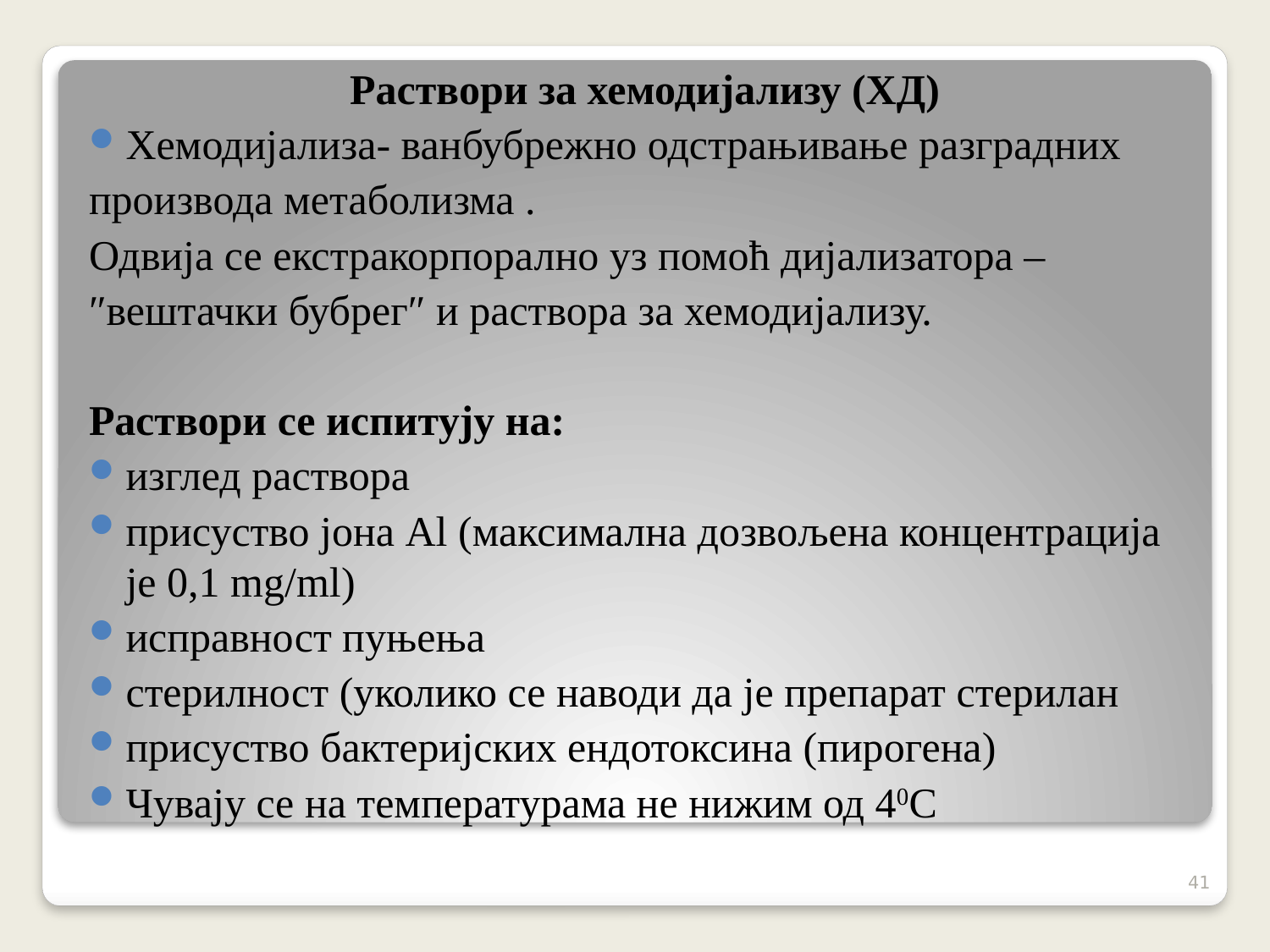

Раствори за хемодијализу (ХД)
Хемодијализа- ванбубрежно одстрањивање разградних
производа метаболизма .
Одвија се екстракорпорално уз помоћ дијализатора –
″вештачки бубрег″ и раствора за хемодијализу.

Раствори се испитују на:
изглед раствора
присуство јона Аl (максимална дозвољена концентрација је 0,1 mg/ml)
исправност пуњења
стерилност (уколико се наводи да је препарат стерилан
присуство бактеријских ендотоксина (пирогена)
Чувају се на температурама не нижим од 40C
41